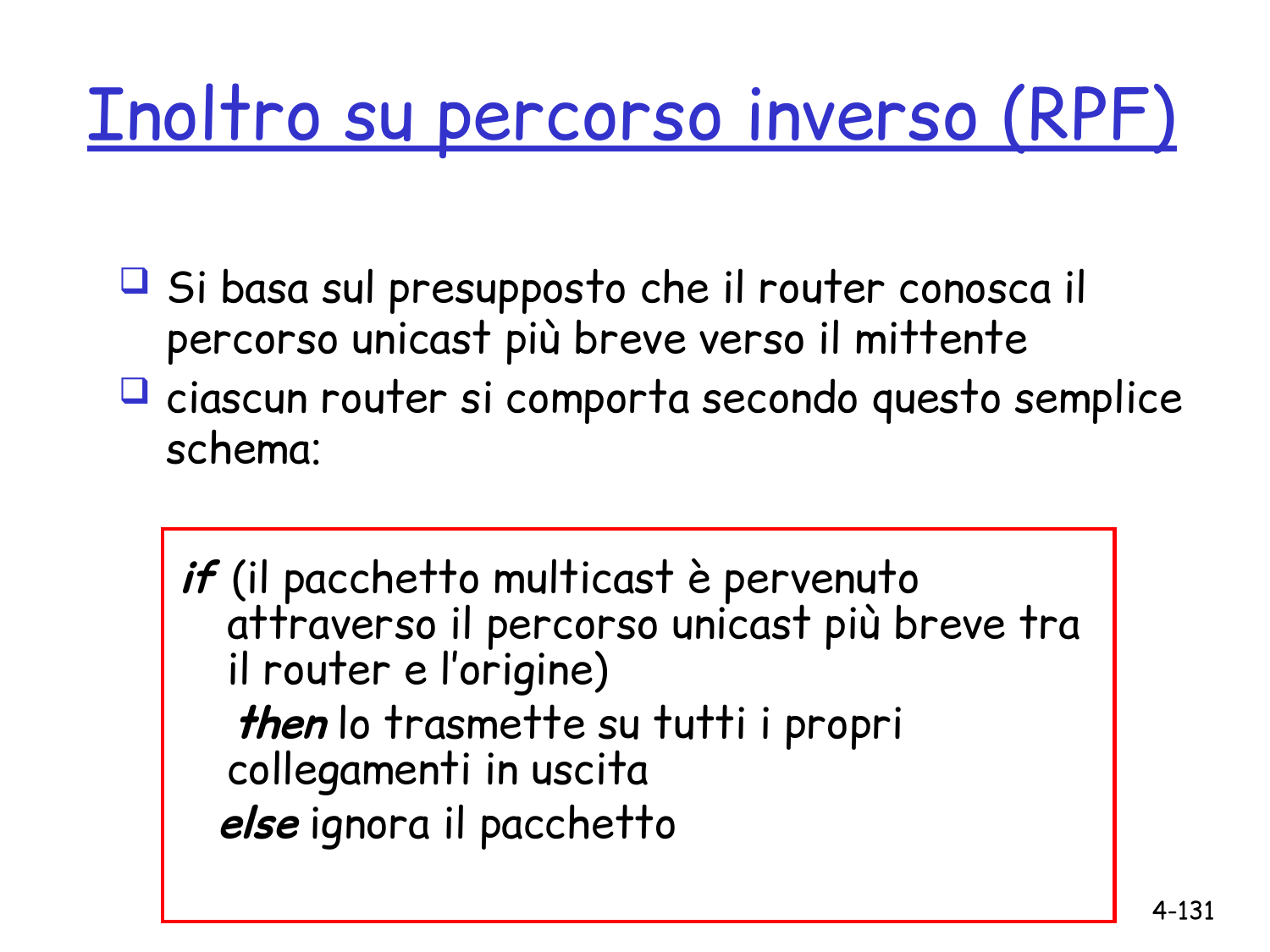

# Inoltro su percorso inverso (RPF)
Si basa sul presupposto che il router conosca il percorso unicast più breve verso il mittente
ciascun router si comporta secondo questo semplice schema:

if (il pacchetto multicast è pervenuto attraverso il percorso unicast più breve tra il router e l’origine)
   then lo trasmette su tutti i propri collegamenti in uscita
   else ignora il pacchetto
4-131